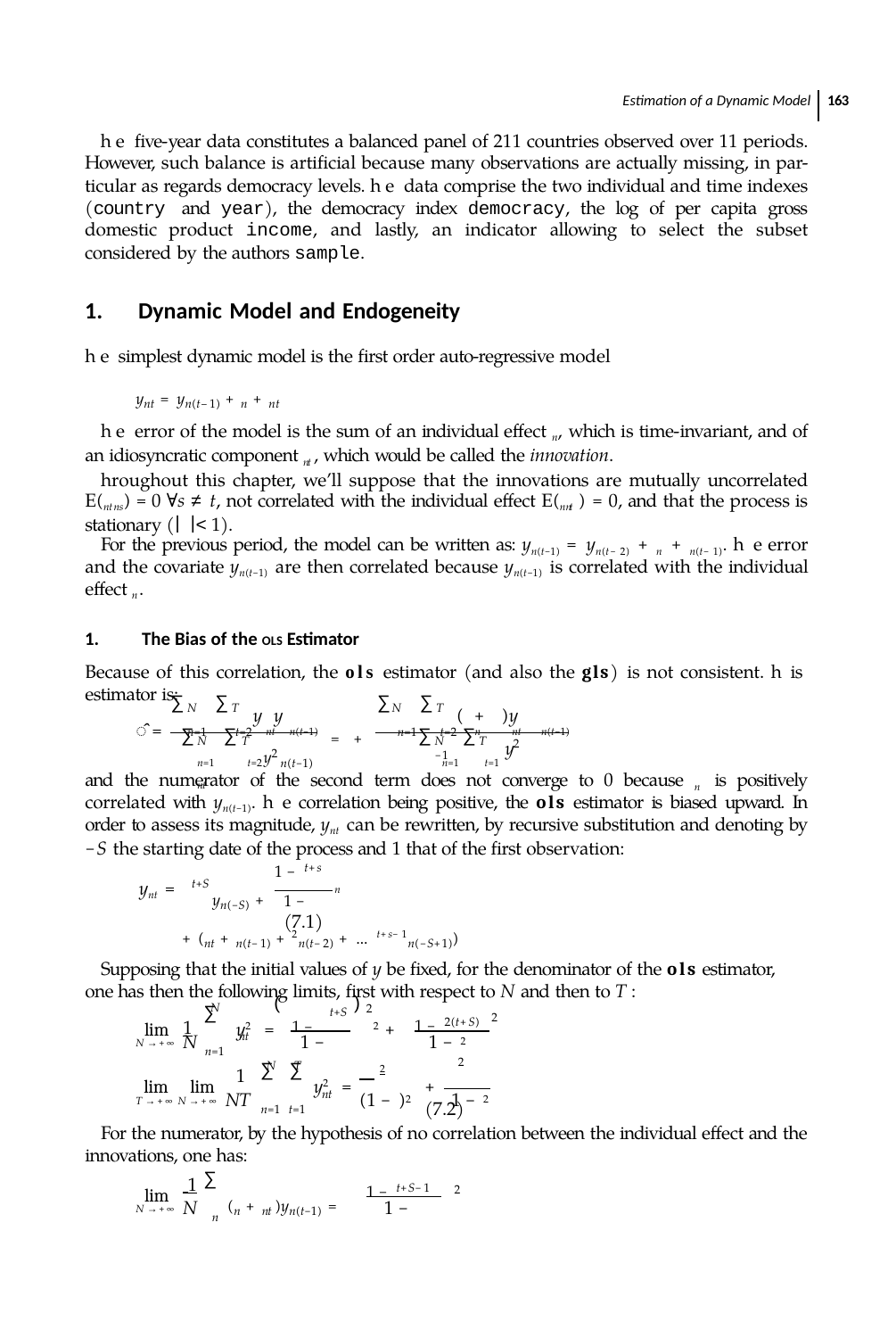

Estimation of a Dynamic Model  163

he ﬁve-year data constitutes a balanced panel of 211 countries observed over 11 periods. However, such balance is artiﬁcial because many observations are actually missing, in par- ticular as regards democracy levels. he data comprise the two individual and time indexes (country and year), the democracy index democracy, the log of per capita gross domestic product income, and lastly, an indicator allowing to select the subset considered by the authors sample.

Dynamic Model and Endogeneity

he simplest dynamic model is the ﬁrst order auto-regressive model
ynt = yn(t–1) + n + nt
he error of the model is the sum of an individual effect n, which is time-invariant, and of an idiosyncratic component nt , which would be called the innovation.
hroughout this chapter, we’ll suppose that the innovations are mutually uncorrelated E(ntns) = 0 ∀s ≠ t, not correlated with the individual effect E(nnt ) = 0, and that the process is stationary (∣  ∣< 1).
For the previous period, the model can be written as: yn(t−1) = yn(t−2) + n + n(t−1). he error and the covariate yn(t−1) are then correlated because yn(t−1) is correlated with the individual effect n.

The Bias of the OLS Estimator
Because of this correlation, the ols estimator (and also the gls) is not consistent. his estimator is:

∑	∑	∑	∑
N	T
N	T
y y	( +  )y
n=1	t=2  nt n(t−1) =  +	n=1	t=2  n	nt  n(t−1)
̂ =
∑
∑
∑	∑
y2
N	T
N	T −1

2
y
n=1	t=2  n(t−1)	n=1	t=1  nt
and the numerator of the second term does not converge to 0 because n is positively correlated with yn(t−1). he correlation being positive, the ols estimator is biased upward. In order to assess its magnitude, ynt can be rewritten, by recursive substitution and denoting by −S the starting date of the process and 1 that of the ﬁrst observation:
1 − t+s
t+S
n
1 − 	(7.1)
ynt =
yn(−S) +

+ (nt + n(t−1) + 2n(t−2) + … t+s−1n(−S+1))
Supposing that the initial values of y be ﬁxed, for the denominator of the ols estimator, one has then the following limits, ﬁrst with respect to N and then to T :
(	)
1 − 2(t+S)
N
∑
2
t+S
1	1 −
2
2 +
lim	y2 =

nt
N →+∞ N
1 −
1 − 2

n=1
2
N  T
	∑ ∑
  2
1

(1 − )2	1 − 2

lim	lim
y2 =
+	(7.2)
nt
T →+∞ N →+∞ NT

n=1 t=1
For the numerator, by the hypothesis of no correlation between the individual effect and the innovations, one has:
1 − t+S−1
∑
 1
2
lim

(n + nt )yn(t−1) =
N →+∞ N
1 −

n